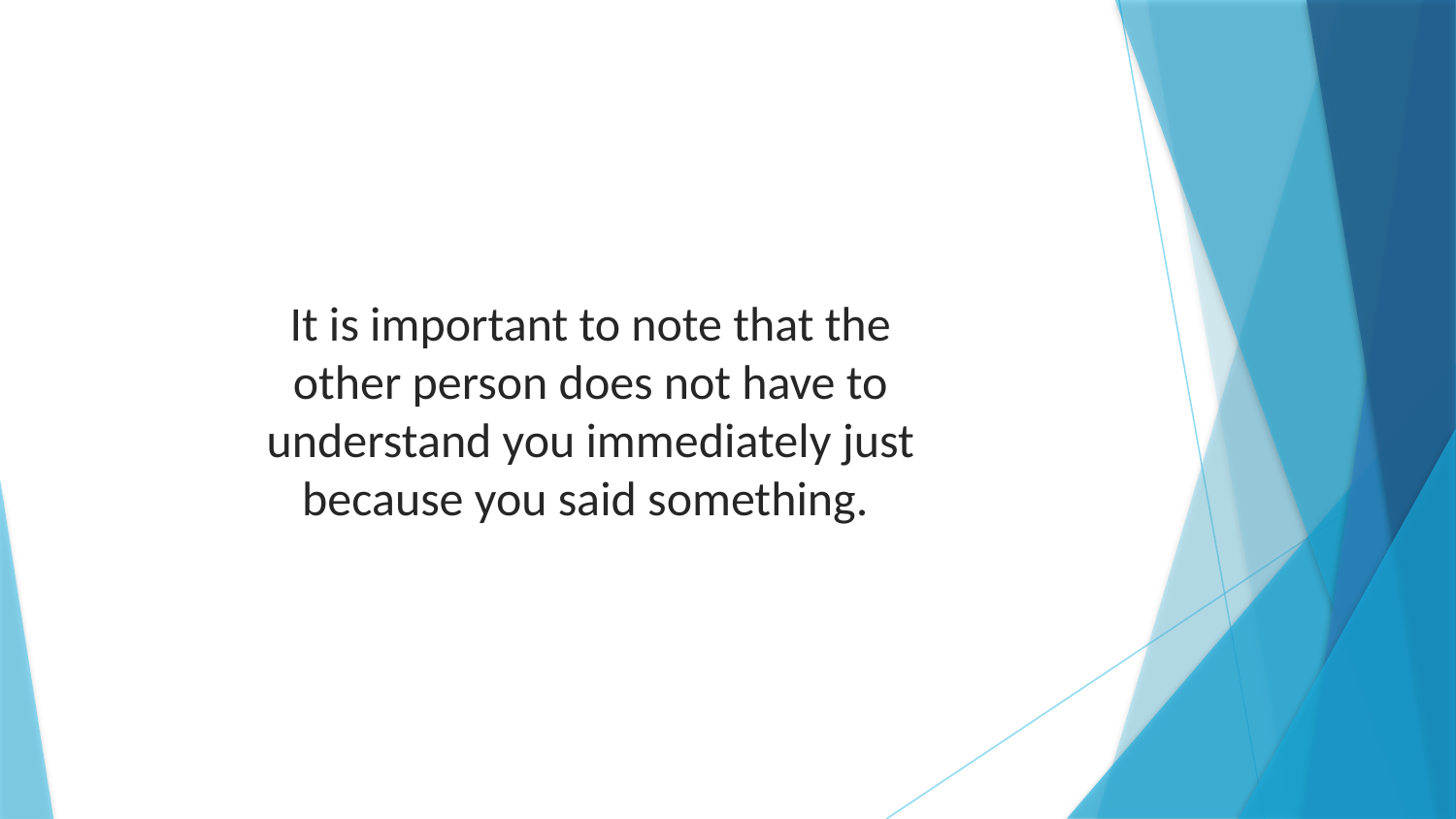

It is important to note that the other person does not have to understand you immediately just because you said something.